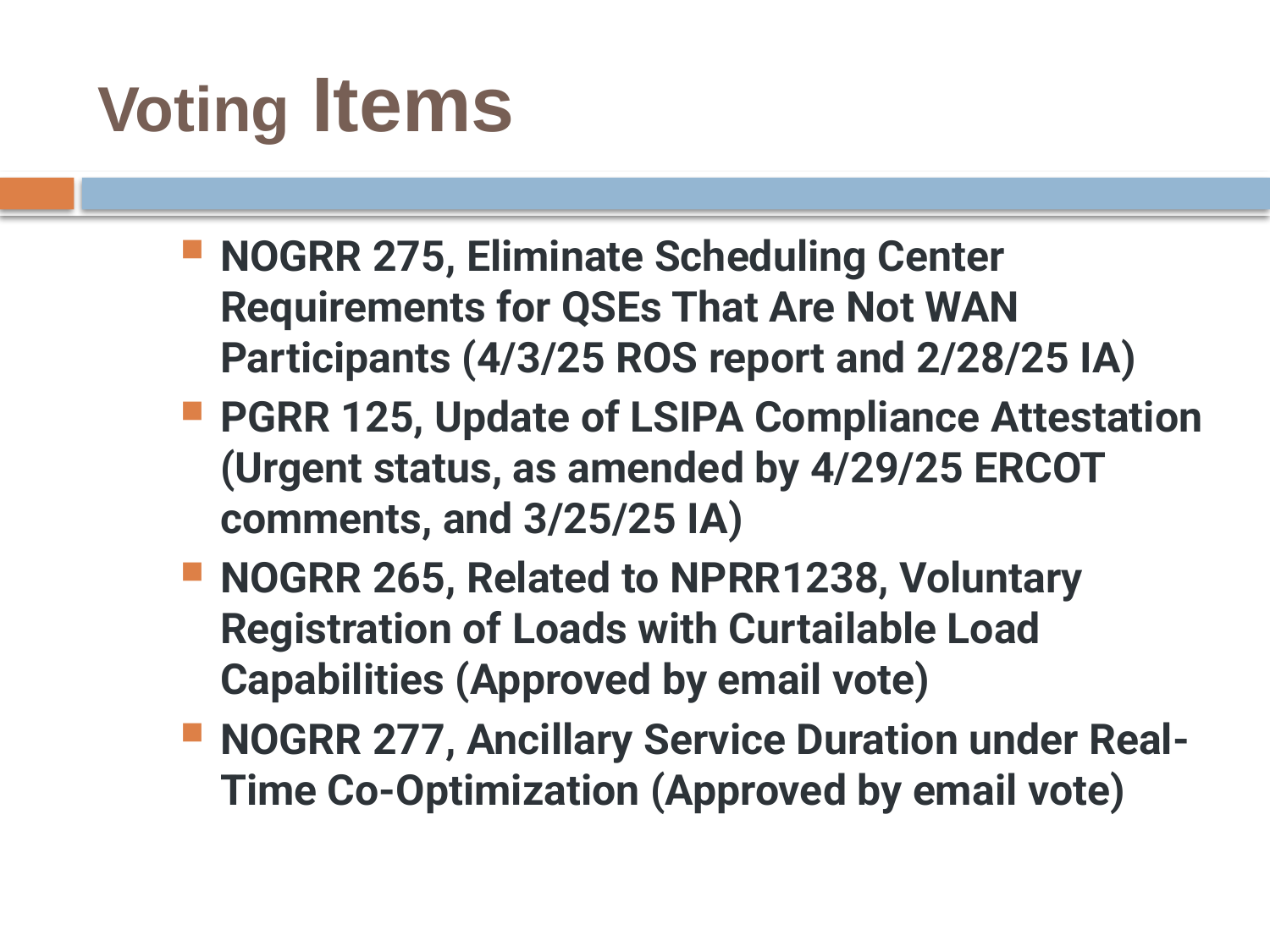

# Voting Items
NOGRR 275, Eliminate Scheduling Center Requirements for QSEs That Are Not WAN Participants (4/3/25 ROS report and 2/28/25 IA)
PGRR 125, Update of LSIPA Compliance Attestation (Urgent status, as amended by 4/29/25 ERCOT comments, and 3/25/25 IA)
NOGRR 265, Related to NPRR1238, Voluntary Registration of Loads with Curtailable Load Capabilities (Approved by email vote)
NOGRR 277, Ancillary Service Duration under Real-Time Co-Optimization (Approved by email vote)